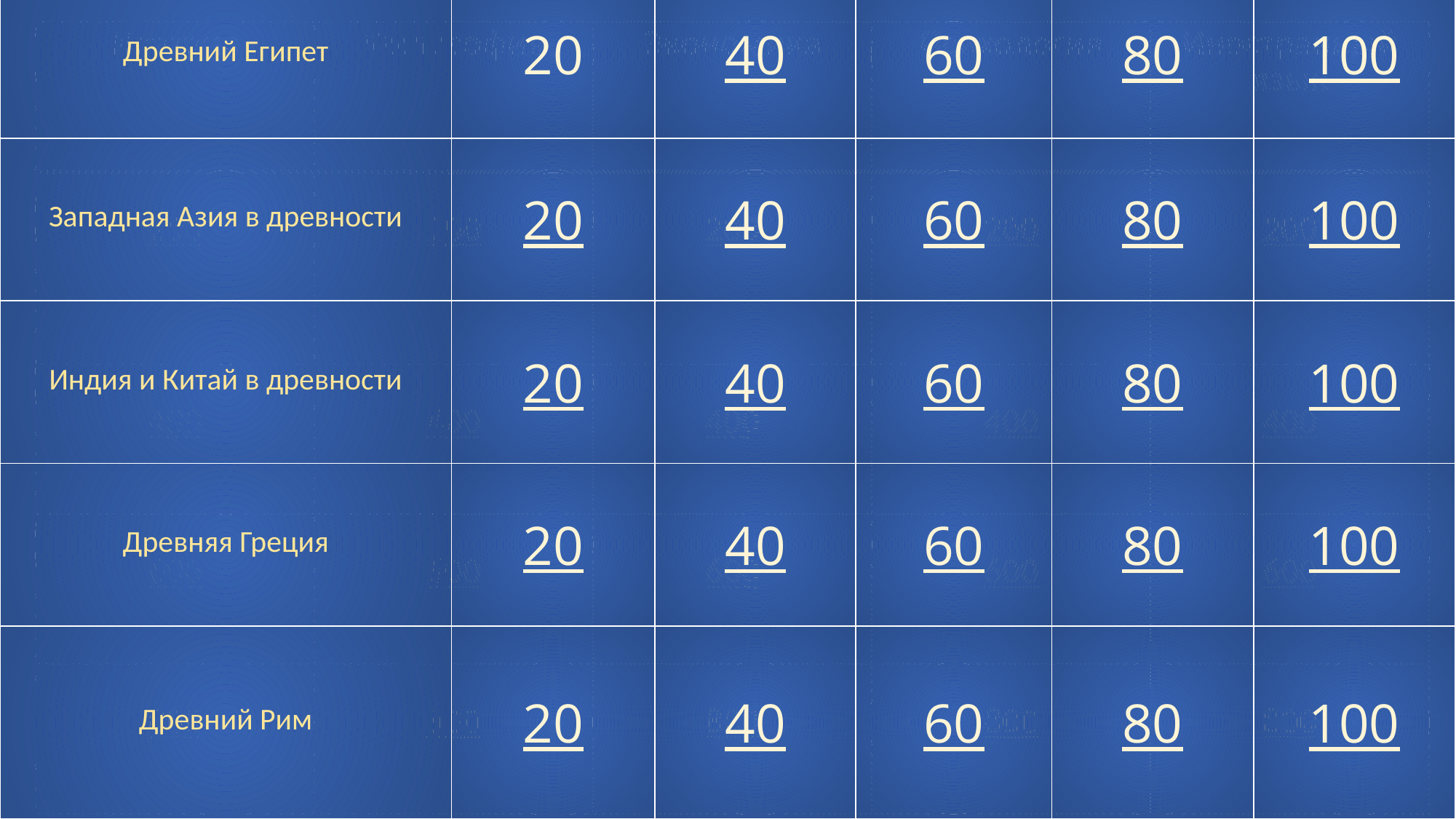

| Древний Египет | 20 | 40 | 60 | 80 | 100 |
| --- | --- | --- | --- | --- | --- |
| Западная Азия в древности | 20 | 40 | 60 | 80 | 100 |
| Индия и Китай в древности | 20 | 40 | 60 | 80 | 100 |
| Древняя Греция | 20 | 40 | 60 | 80 | 100 |
| Древний Рим | 20 | 40 | 60 | 80 | 100 |
| История | Философия | Экономика | Психология | Иностранный язык |
| --- | --- | --- | --- | --- |
| 200 | 200 | 200 | 200 | 200 |
| 400 | 400 | 400 | 400 | 400 |
| 600 | 600 | 600 | 600 | 600 |
| 800 | 800 | 800 | 800 | 800 |